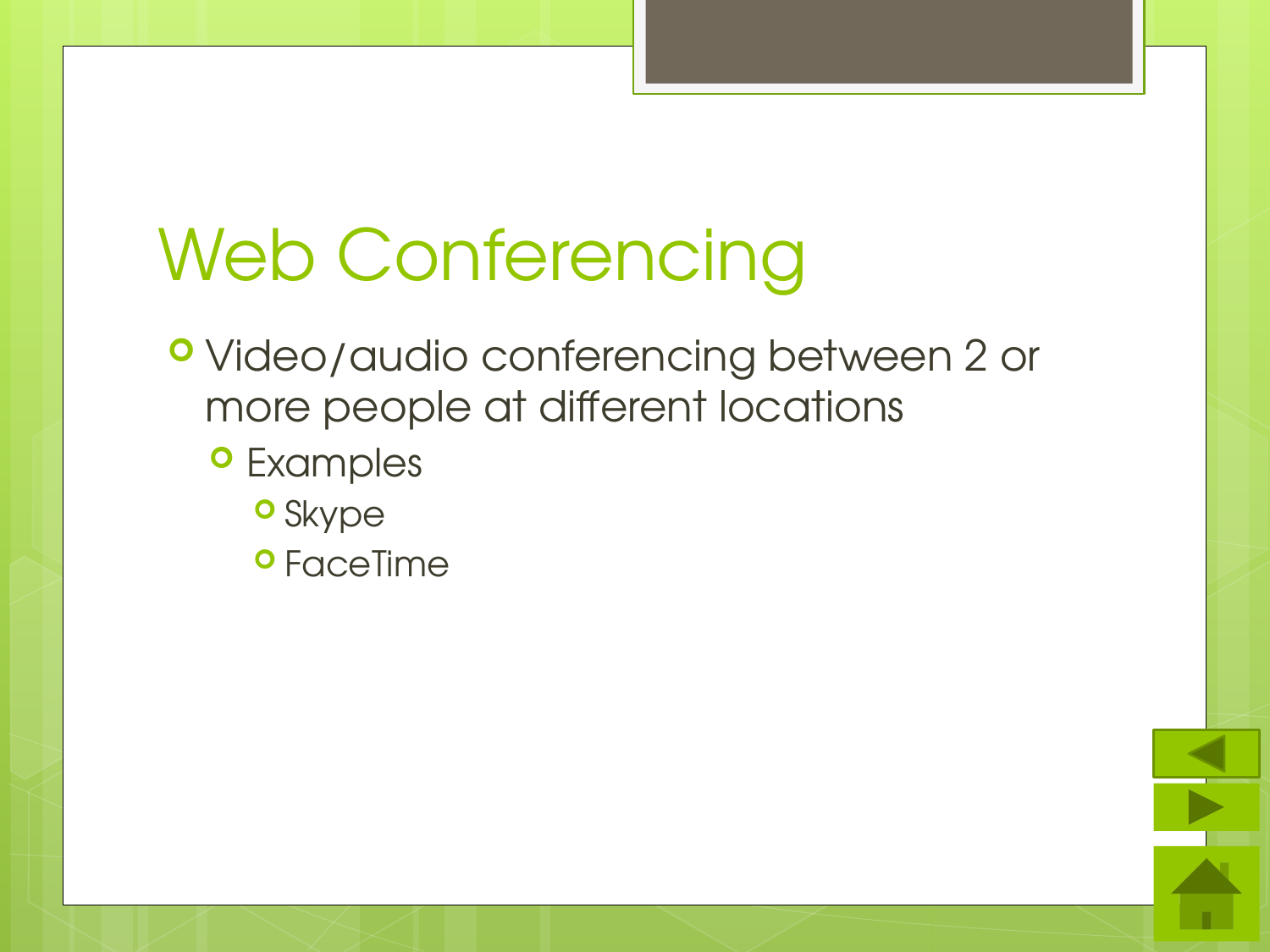

# Web Conferencing
Video/audio conferencing between 2 or more people at different locations
Examples
Skype
FaceTime